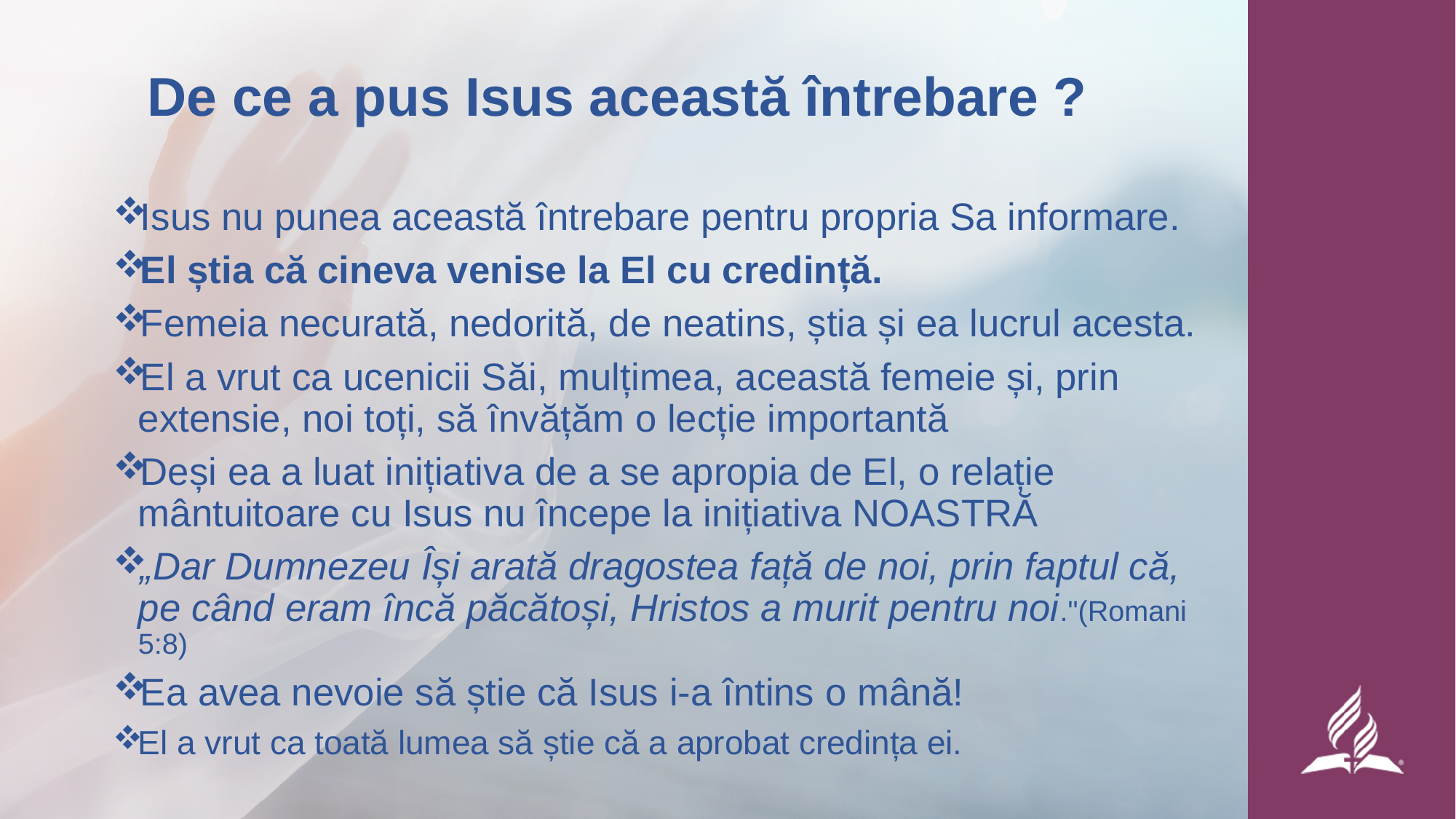

# De ce a pus Isus această întrebare ?
Isus nu punea această întrebare pentru propria Sa informare.
El știa că cineva venise la El cu credință.
Femeia necurată, nedorită, de neatins, știa și ea lucrul acesta.
El a vrut ca ucenicii Săi, mulțimea, această femeie și, prin extensie, noi toți, să învățăm o lecție importantă
Deși ea a luat inițiativa de a se apropia de El, o relație mântuitoare cu Isus nu începe la inițiativa NOASTRĂ
„Dar Dumnezeu Își arată dragostea față de noi, prin faptul că, pe când eram încă păcătoși, Hristos a murit pentru noi."(Romani 5:8)
Ea avea nevoie să știe că Isus i-a întins o mână!
El a vrut ca toată lumea să știe că a aprobat credința ei.